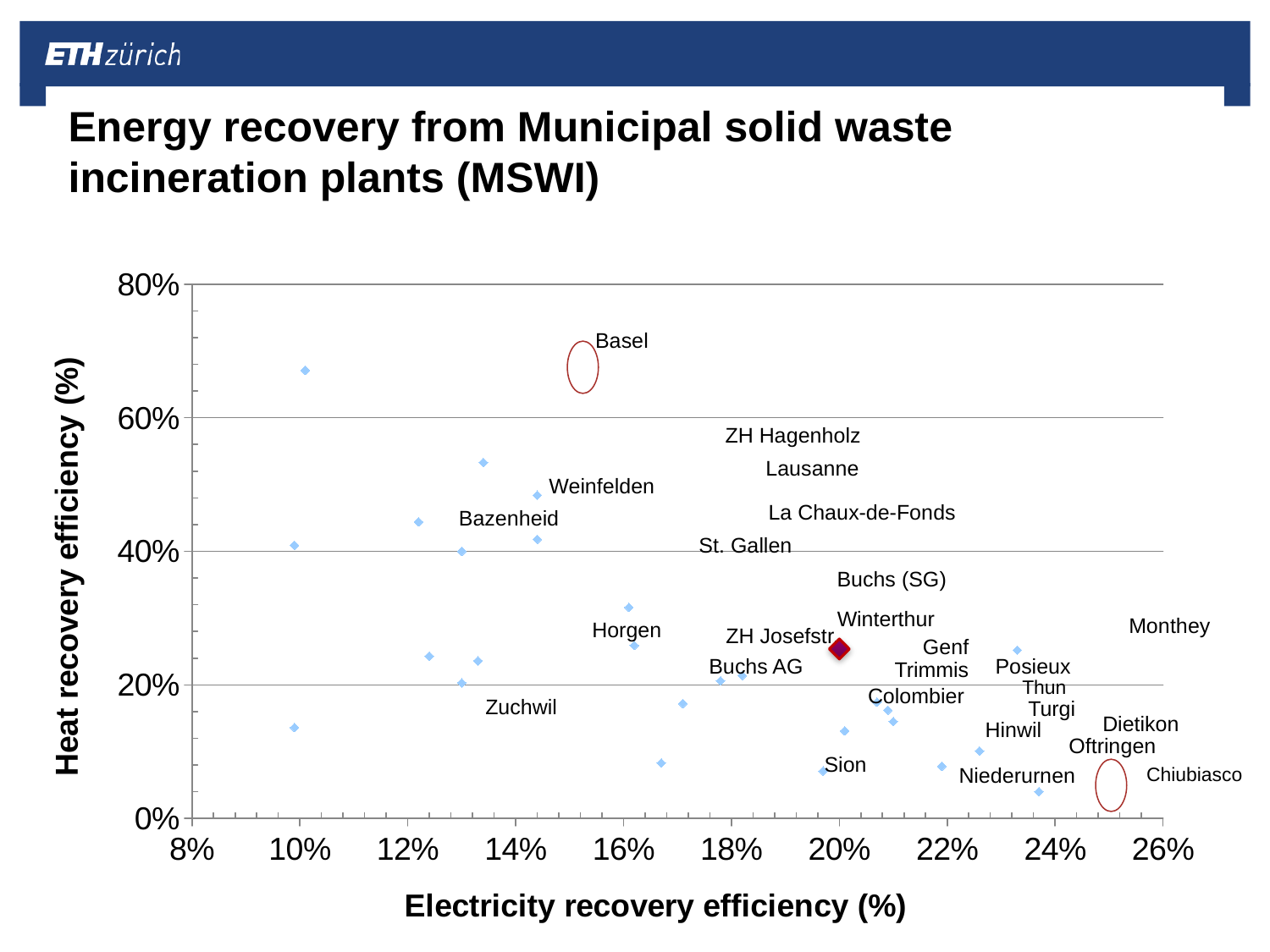

Energy recovery from Municipal solid waste incineration plants (MSWI)

### Chart

| Category |  |
|---|---|
Basel
ZH Hagenholz
Lausanne
Weinfelden
La Chaux-de-Fonds
Bazenheid

St. Gallen
Buchs (SG)
Monthey
Horgen
ZH Josefstr.
Posieux
Buchs AG
Thun
Zuchwil
Oftringen
Chiubiasco
Niederurnen

Winterthur
Genf

Trimmis
Colombier
Turgi
Dietikon
Hinwil
Sion